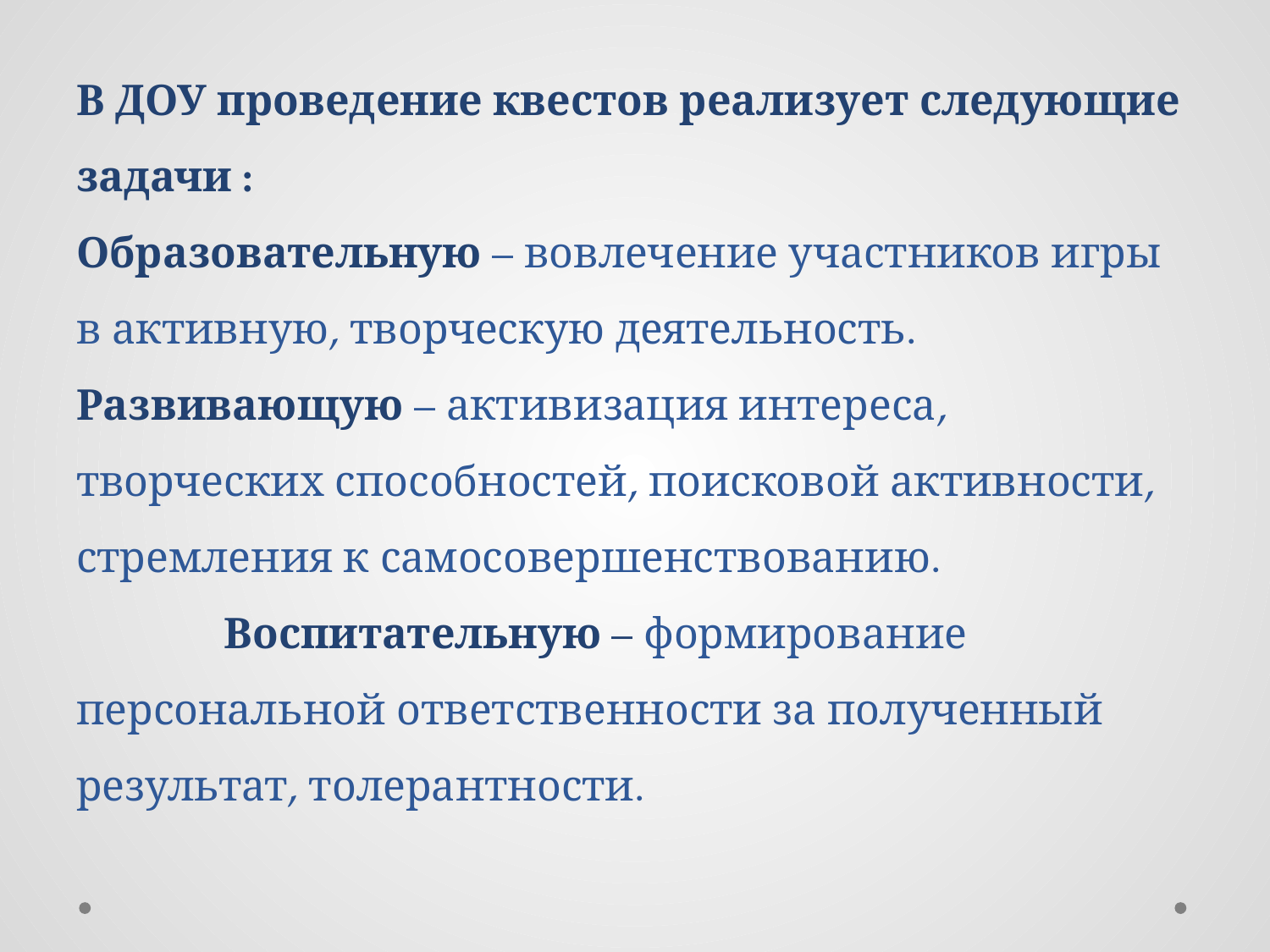

# В ДОУ проведение квестов реализует следующие задачи : Образовательную – вовлечение участников игры в активную, творческую деятельность.                      Развивающую – активизация интереса, творческих способностей, поисковой активности, стремления к самосовершенствованию.                                      Воспитательную – формирование персональной ответственности за полученный результат, толерантности.